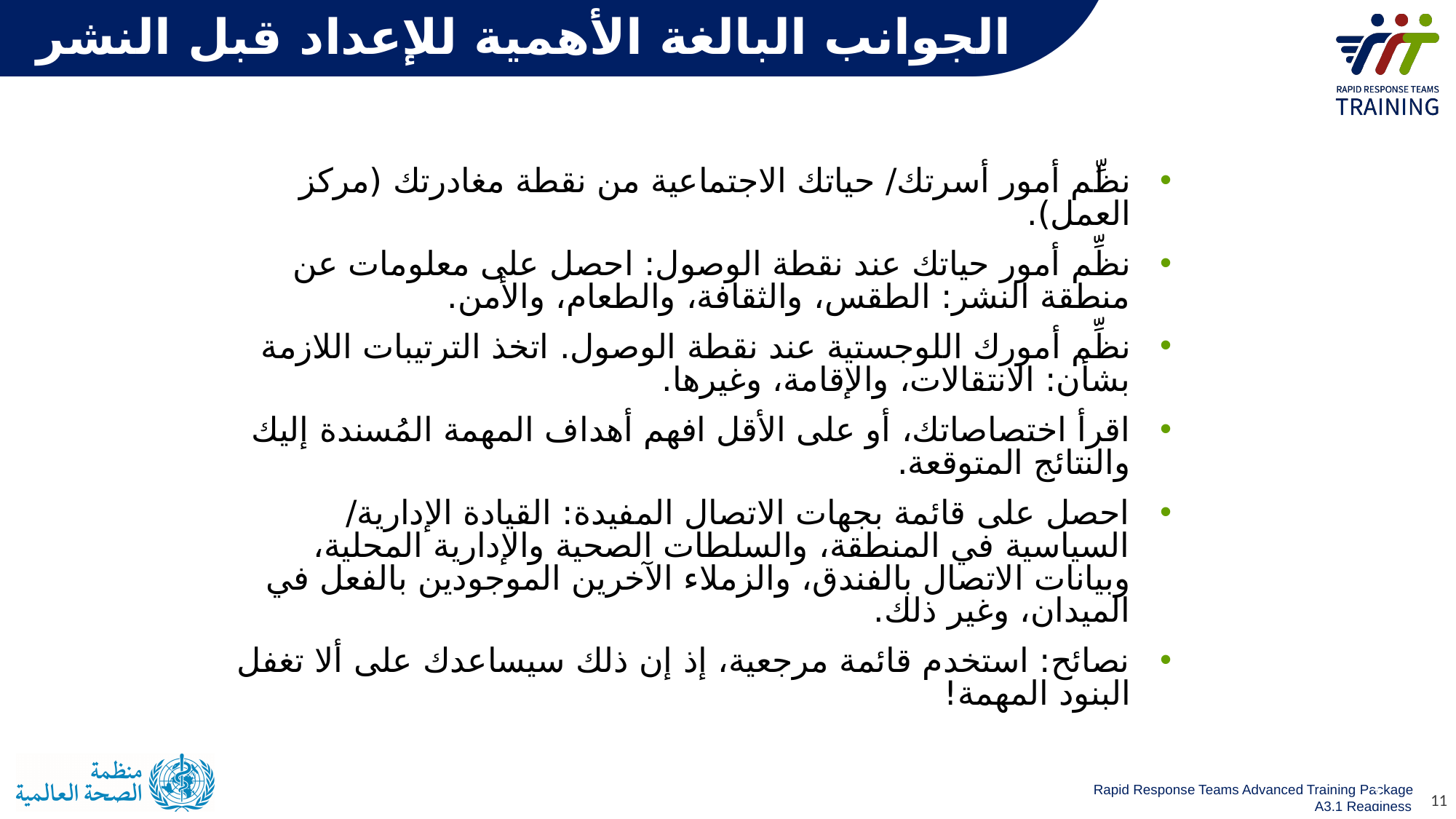

# الجوانب البالغة الأهمية للإعداد قبل النشر
نظِّم أمور أسرتك/ حياتك الاجتماعية من نقطة مغادرتك (مركز العمل).
نظِّم أمور حياتك عند نقطة الوصول: احصل على معلومات عن منطقة النشر: الطقس، والثقافة، والطعام، والأمن.
نظِّم أمورك اللوجستية عند نقطة الوصول. اتخذ الترتيبات اللازمة بشأن: الانتقالات، والإقامة، وغيرها.
اقرأ اختصاصاتك، أو على الأقل افهم أهداف المهمة المُسندة إليك والنتائج المتوقعة.
احصل على قائمة بجهات الاتصال المفيدة: القيادة الإدارية/ السياسية في المنطقة، والسلطات الصحية والإدارية المحلية، وبيانات الاتصال بالفندق، والزملاء الآخرين الموجودين بالفعل في الميدان، وغير ذلك.
نصائح: استخدم قائمة مرجعية، إذ إن ذلك سيساعدك على ألا تغفل البنود المهمة!
11